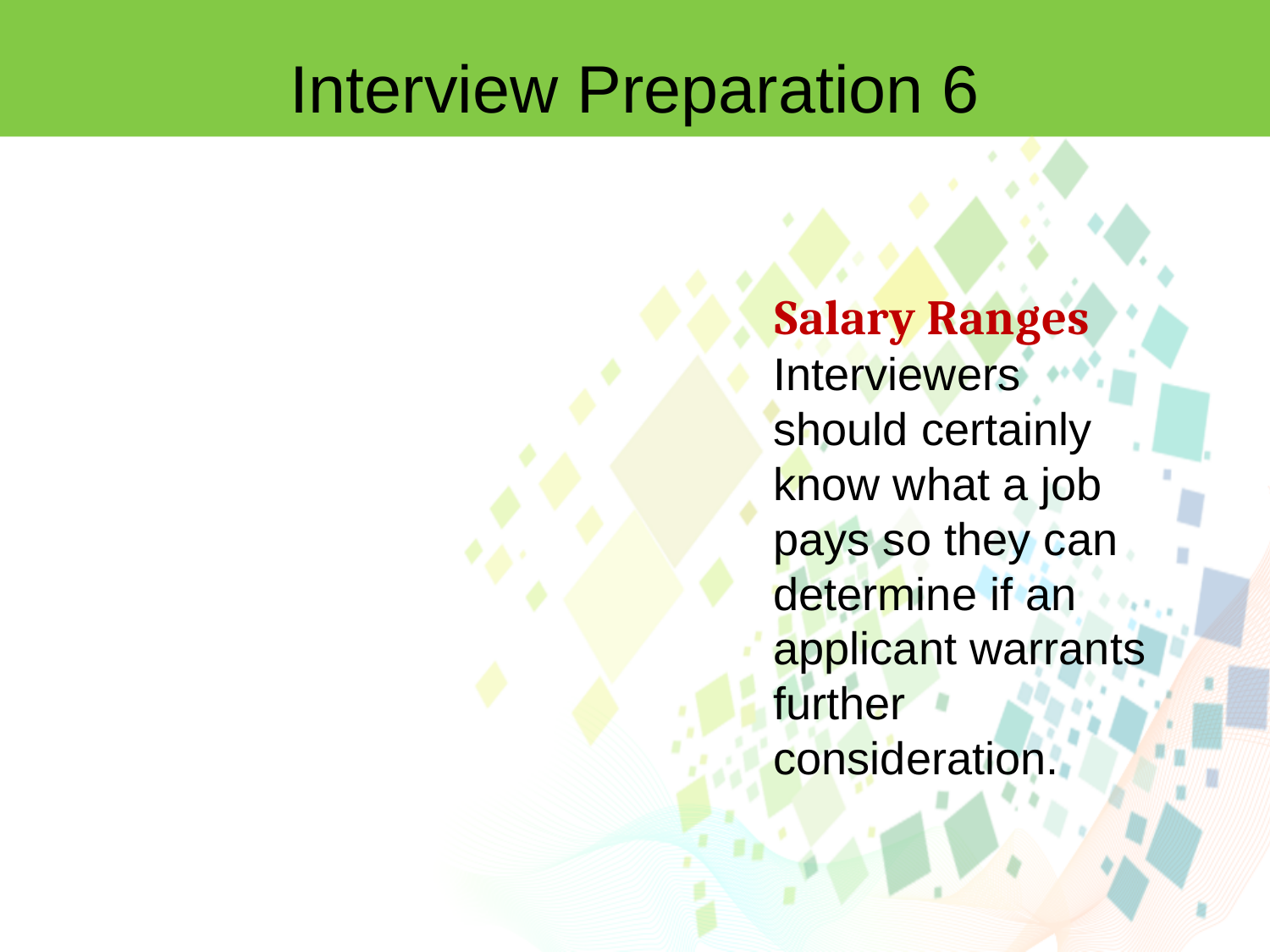

Interview Preparation 6
Salary Ranges
Interviewers should certainly know what a job pays so they can determine if an applicant warrants further consideration.